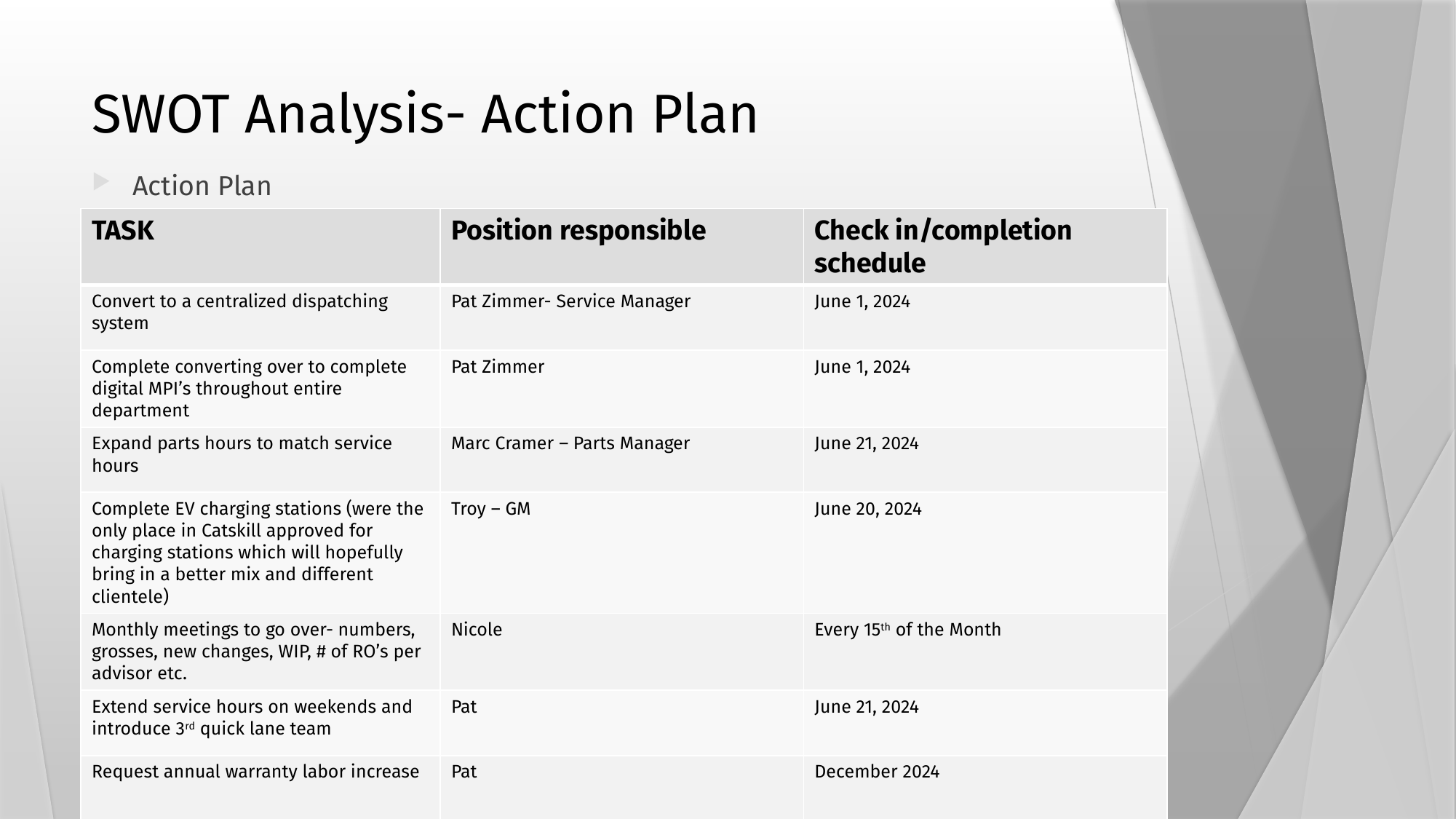

# SWOT Analysis- Action Plan
Action Plan

| TASK | Position responsible | Check in/completion schedule |
| --- | --- | --- |
| Convert to a centralized dispatching system | Pat Zimmer- Service Manager | June 1, 2024 |
| Complete converting over to complete digital MPI’s throughout entire department | Pat Zimmer | June 1, 2024 |
| Expand parts hours to match service hours | Marc Cramer – Parts Manager | June 21, 2024 |
| Complete EV charging stations (were the only place in Catskill approved for charging stations which will hopefully bring in a better mix and different clientele) | Troy – GM | June 20, 2024 |
| Monthly meetings to go over- numbers, grosses, new changes, WIP, # of RO’s per advisor etc. | Nicole | Every 15th of the Month |
| Extend service hours on weekends and introduce 3rd quick lane team | Pat | June 21, 2024 |
| Request annual warranty labor increase | Pat | December 2024 |